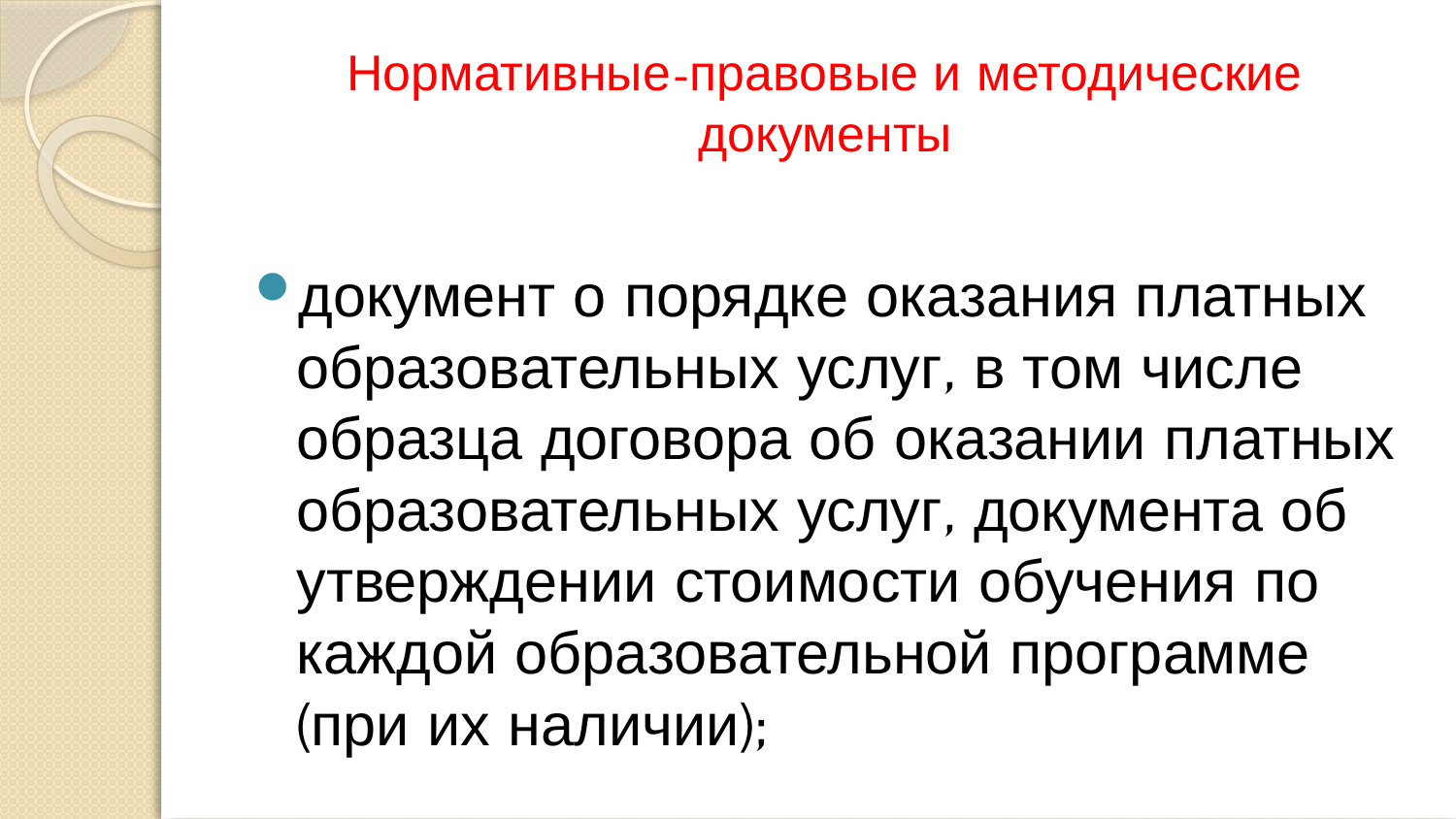

# Нормативные-правовые и методические документы
документ о порядке оказания платных образовательных услуг, в том числе образца договора об оказании платных образовательных услуг, документа об утверждении стоимости обучения по каждой образовательной программе (при их наличии);